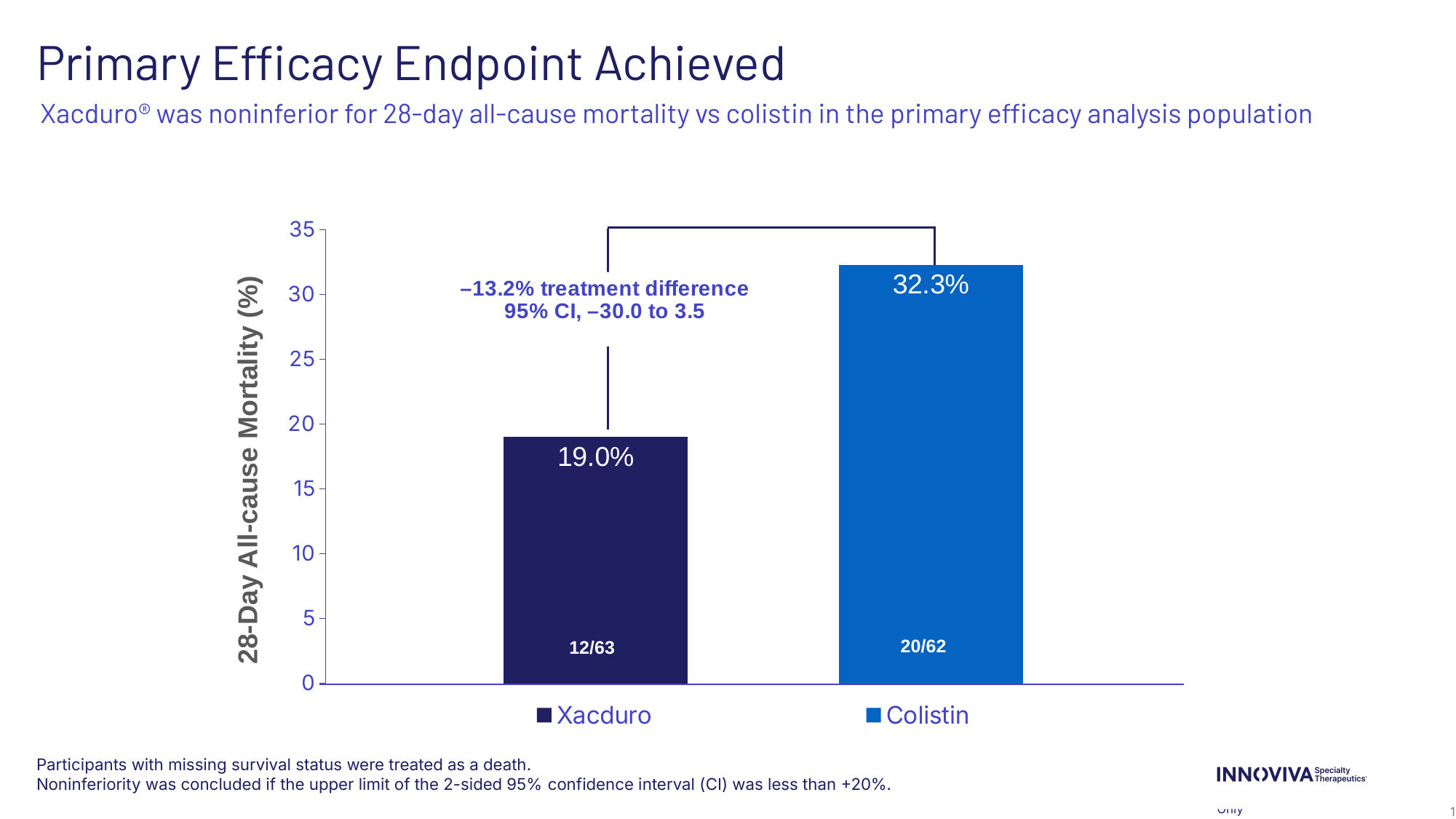

# Primary Efficacy Endpoint Achieved
Xacduro® was noninferior for 28-day all-cause mortality vs colistin in the primary efficacy analysis population

### Chart

| Category | Xacduro | Colistin |
|---|---|---|
| Category 1 | 19.0 | 32.3 |
28-Day All-cause Mortality (%)
20/62
12/63
Participants with missing survival status were treated as a death.
Noninferiority was concluded if the upper limit of the 2-sided 95% confidence interval (CI) was less than +20%.

1